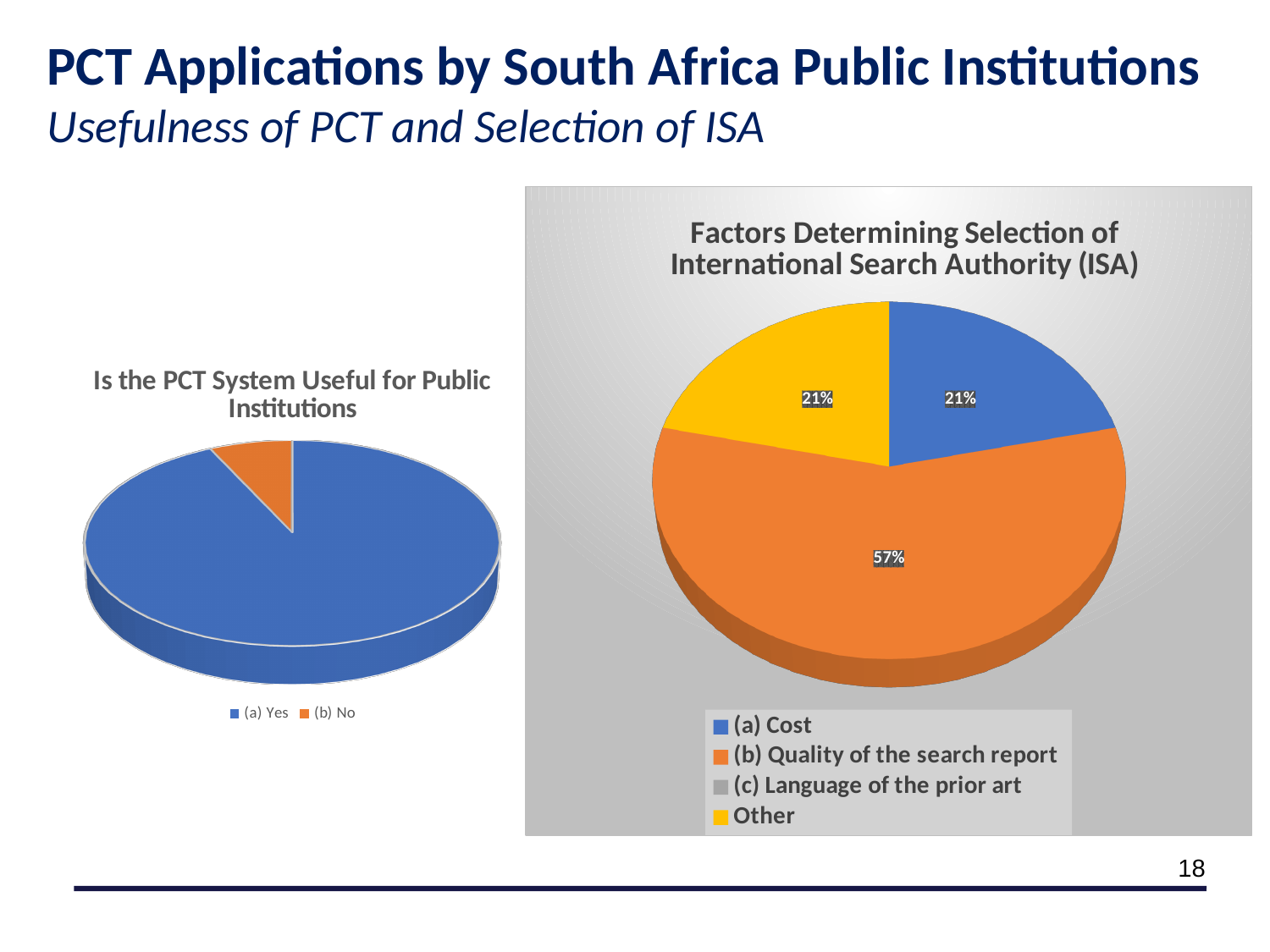

PCT Applications by South Africa Public Institutions
Usefulness of PCT and Selection of ISA

[unsupported chart]

[unsupported chart]